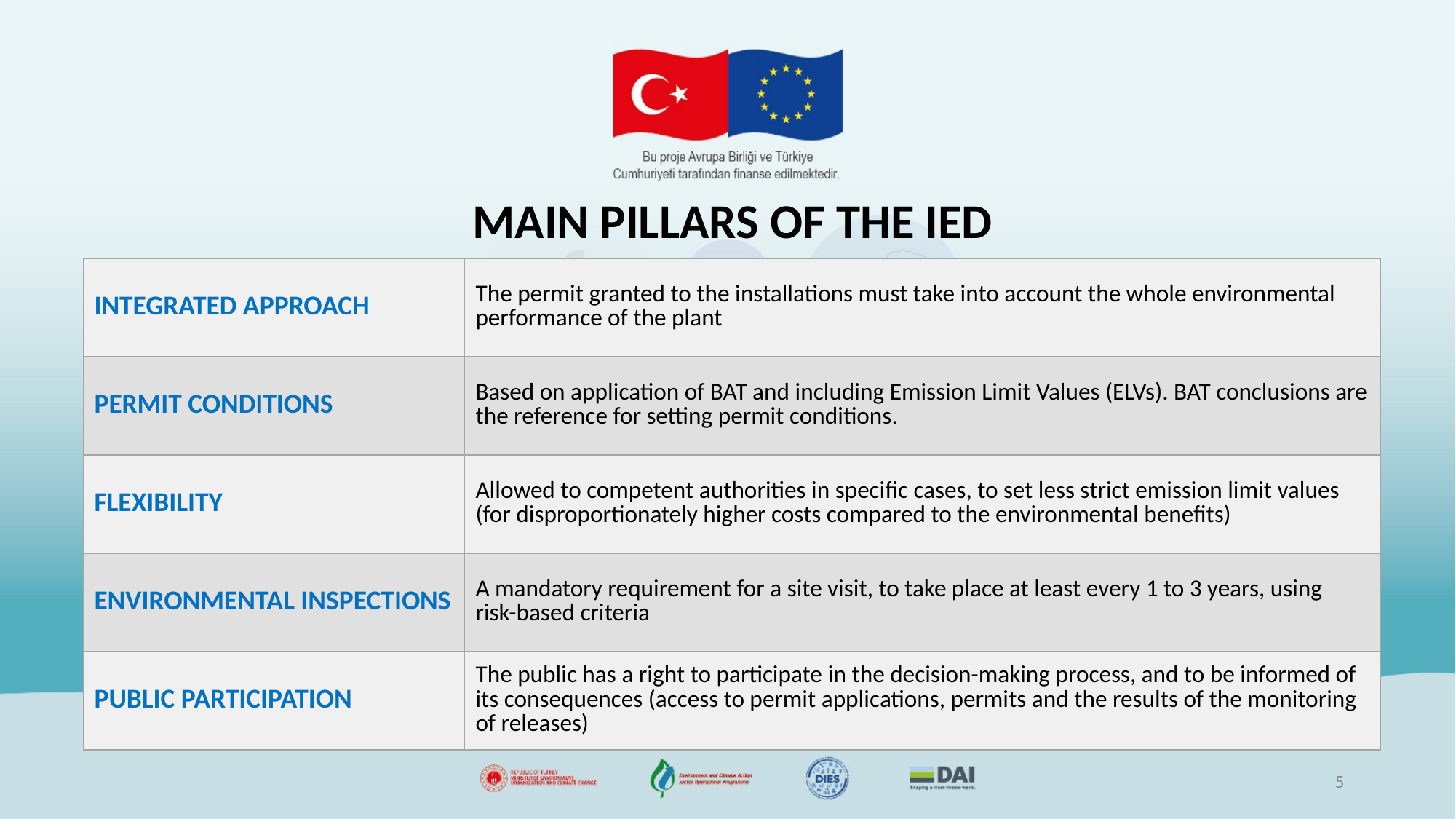

# MAIN PILLARS OF THE IED
| INTEGRATED APPROACH | The permit granted to the installations must take into account the whole environmental performance of the plant |
| --- | --- |
| PERMIT CONDITIONS | Based on application of BAT and including Emission Limit Values (ELVs). BAT conclusions are the reference for setting permit conditions. |
| FLEXIBILITY | Allowed to competent authorities in specific cases, to set less strict emission limit values (for disproportionately higher costs compared to the environmental benefits) |
| ENVIRONMENTAL INSPECTIONS | A mandatory requirement for a site visit, to take place at least every 1 to 3 years, using risk-based criteria |
| PUBLIC PARTICIPATION | The public has a right to participate in the decision-making process, and to be informed of its consequences (access to permit applications, permits and the results of the monitoring of releases) |
5